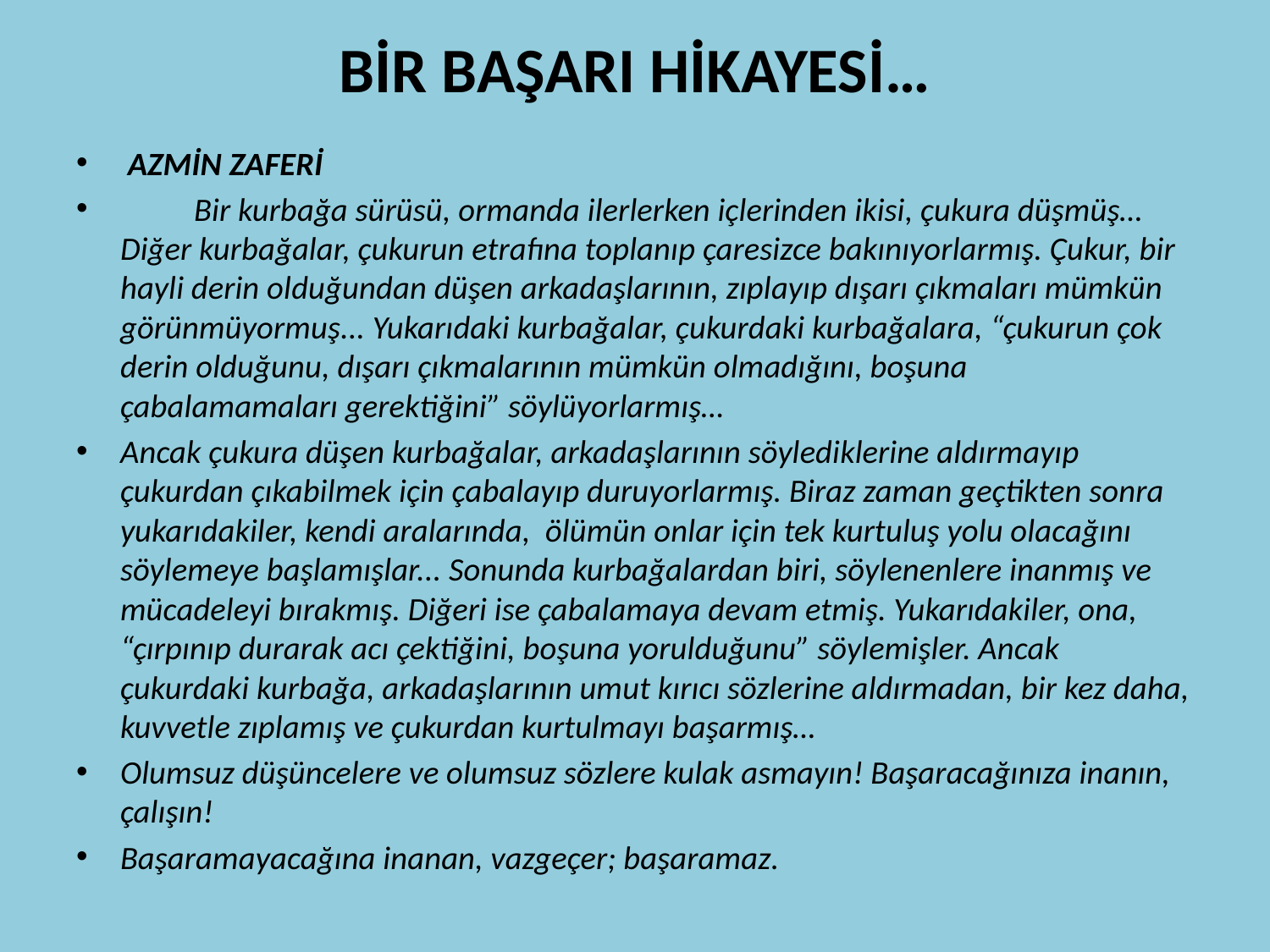

# BİR BAŞARI HİKAYESİ…
 AZMİN ZAFERİ
	Bir kurbağa sürüsü, ormanda ilerlerken içlerinden ikisi, çukura düşmüş… Diğer kurbağalar, çukurun etrafına toplanıp çaresizce bakınıyorlarmış. Çukur, bir hayli derin olduğundan düşen arkadaşlarının, zıplayıp dışarı çıkmaları mümkün görünmüyormuş... Yukarıdaki kurbağalar, çukurdaki kurbağalara, “çukurun çok derin olduğunu, dışarı çıkmalarının mümkün olmadığını, boşuna çabalamamaları gerektiğini” söylüyorlarmış…
Ancak çukura düşen kurbağalar, arkadaşlarının söylediklerine aldırmayıp çukurdan çıkabilmek için çabalayıp duruyorlarmış. Biraz zaman geçtikten sonra yukarıdakiler, kendi aralarında,  ölümün onlar için tek kurtuluş yolu olacağını söylemeye başlamışlar... Sonunda kurbağalardan biri, söylenenlere inanmış ve mücadeleyi bırakmış. Diğeri ise çabalamaya devam etmiş. Yukarıdakiler, ona,  “çırpınıp durarak acı çektiğini, boşuna yorulduğunu” söylemişler. Ancak çukurdaki kurbağa, arkadaşlarının umut kırıcı sözlerine aldırmadan, bir kez daha, kuvvetle zıplamış ve çukurdan kurtulmayı başarmış…
Olumsuz düşüncelere ve olumsuz sözlere kulak asmayın! Başaracağınıza inanın, çalışın!
Başaramayacağına inanan, vazgeçer; başaramaz.